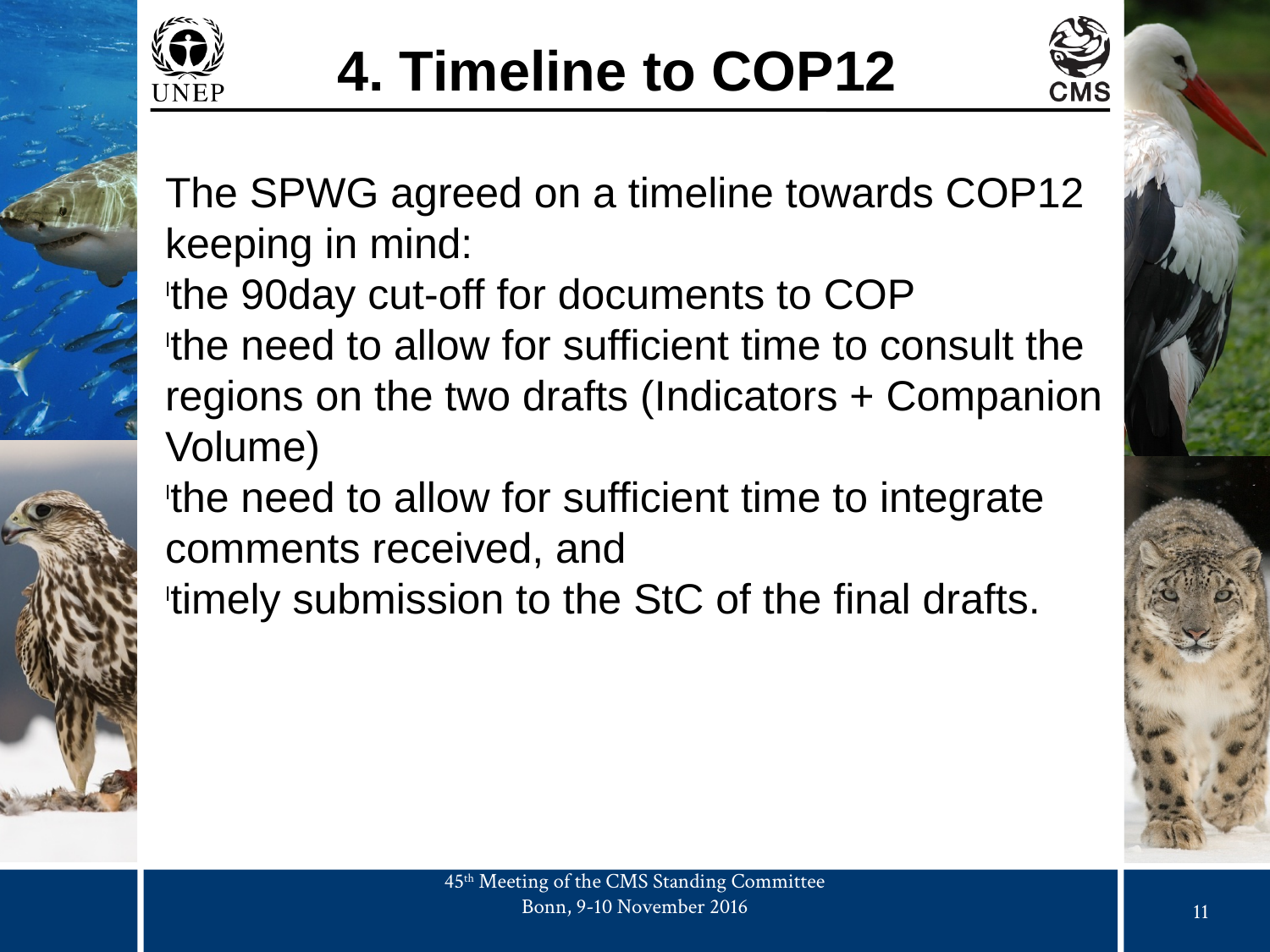

4. Timeline to COP12

The SPWG agreed on a timeline towards COP12 keeping in mind:
the 90day cut-off for documents to COP
the need to allow for sufficient time to consult the regions on the two drafts (Indicators + Companion Volume)
the need to allow for sufficient time to integrate comments received, and
timely submission to the StC of the final drafts.